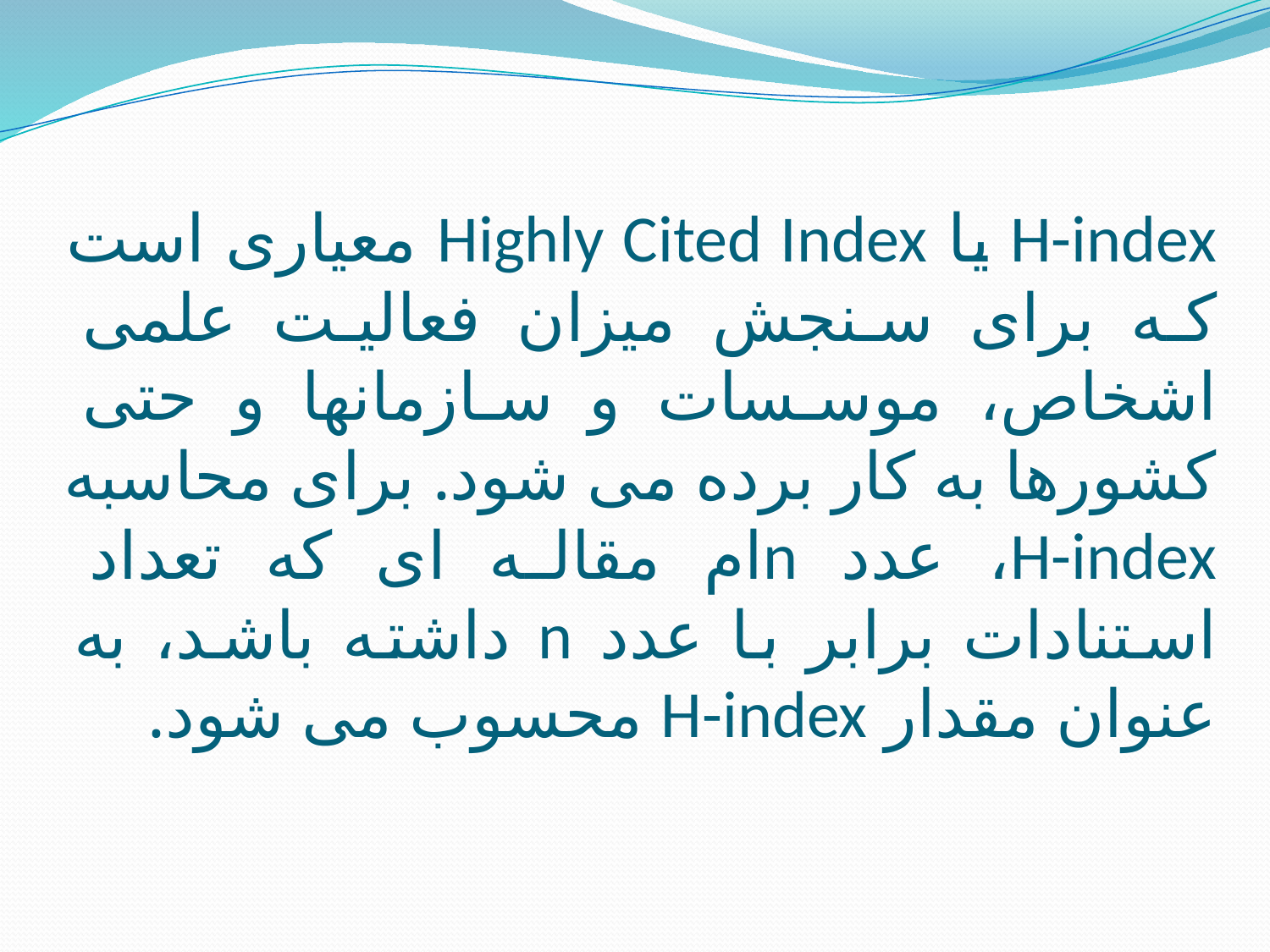

# H-index یا Highly Cited Index معیاری است که برای سنجش میزان فعالیت علمی اشخاص، موسسات و سازمانها و حتی کشورها به کار برده می شود. برای محاسبه H-index، عدد nام مقاله ای که تعداد استنادات برابر با عدد n داشته باشد، به عنوان مقدار H-index محسوب می شود.